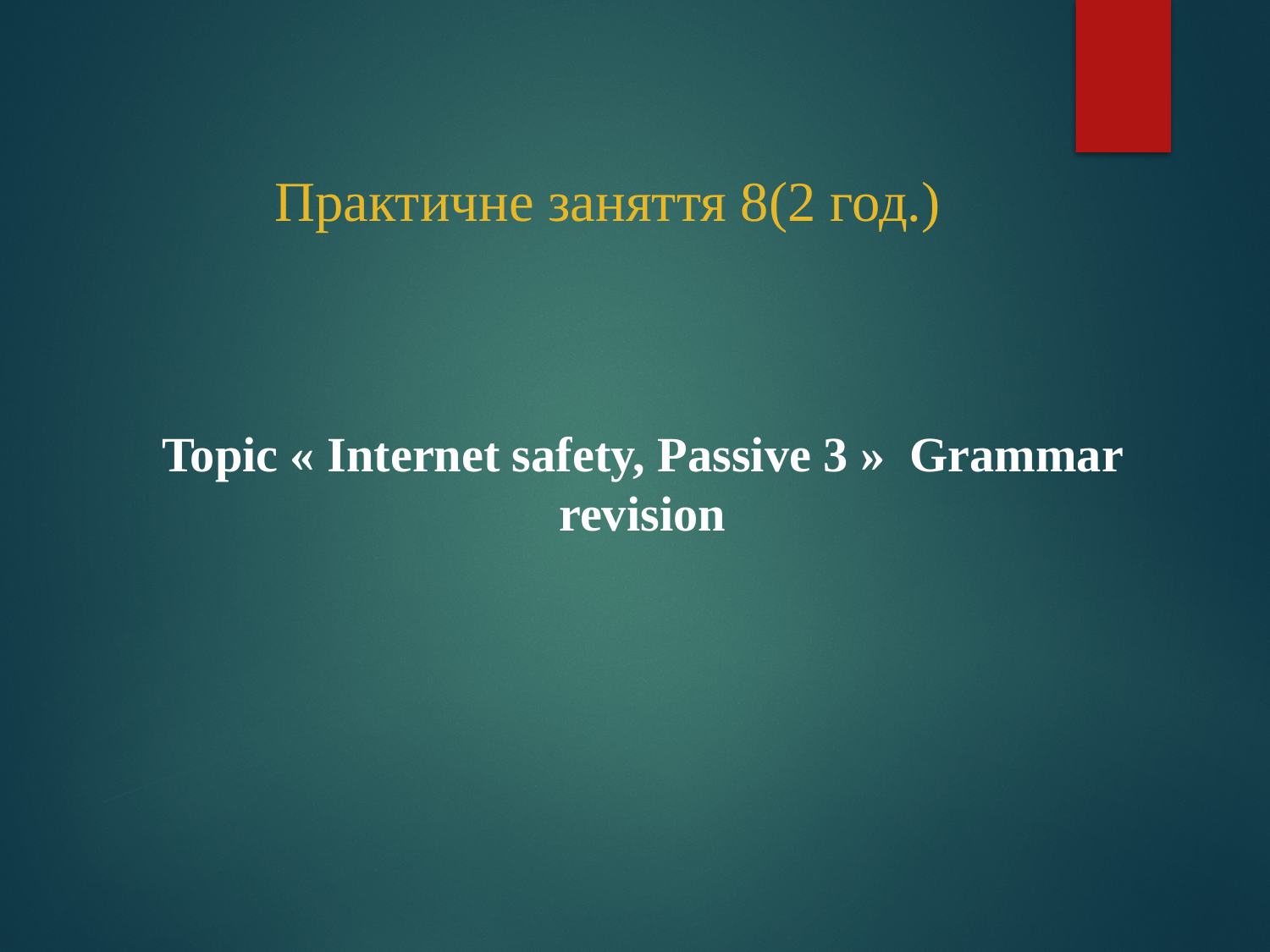

# Практичне заняття 8(2 год.)
Topic « Internet safety, Passive 3 »  Grammar revision